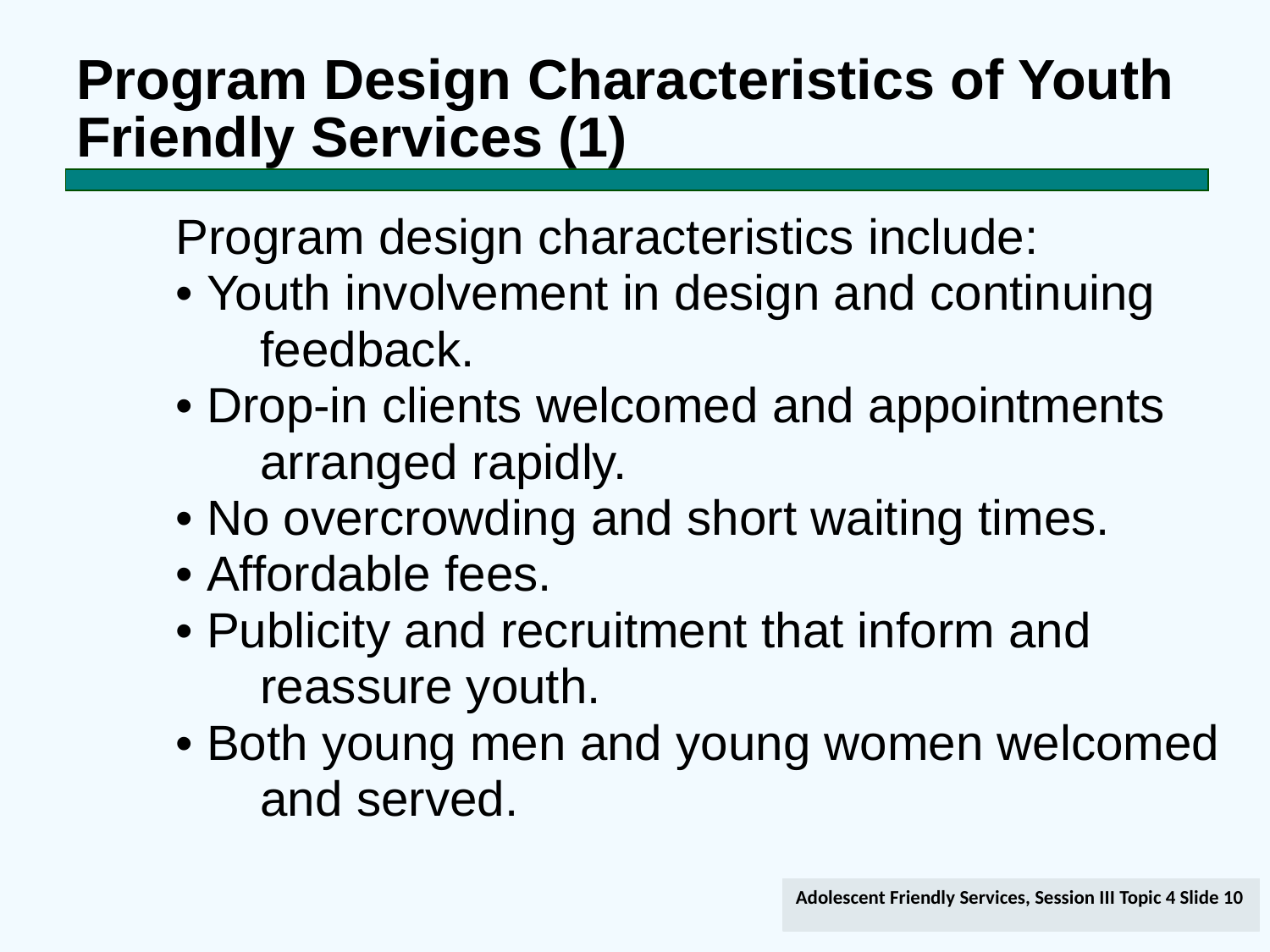

Program Design Characteristics of Youth Friendly Services (1)
Program design characteristics include:
• Youth involvement in design and continuing feedback.
• Drop-in clients welcomed and appointments arranged rapidly.
• No overcrowding and short waiting times.
• Affordable fees.
• Publicity and recruitment that inform and reassure youth.
• Both young men and young women welcomed and served.

Adolescent Friendly Services, Session III Topic 4 Slide 10
10